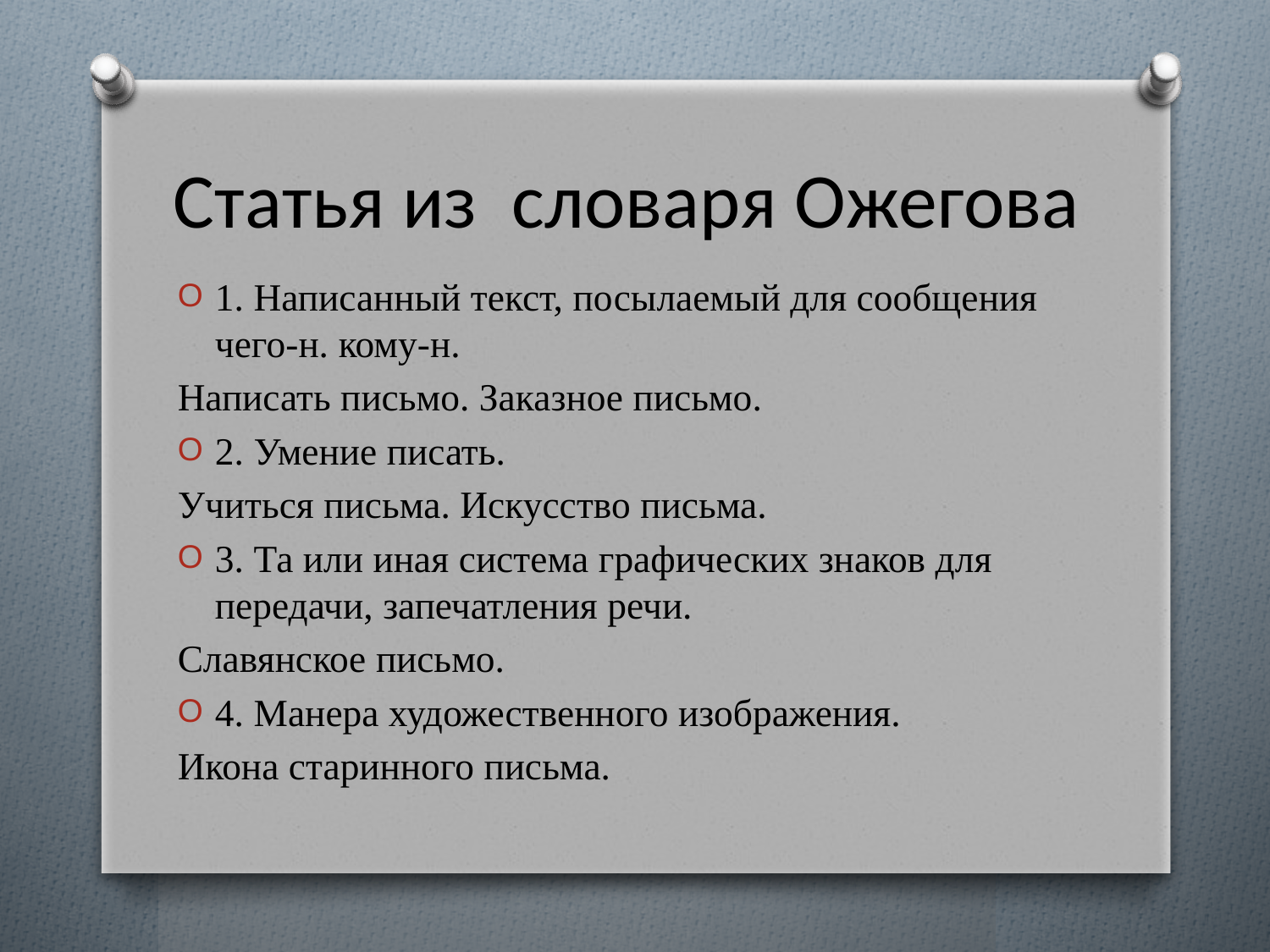

# Статья из  словаря Ожегова
1. Написанный текст, посылаемый для сообщения чего-н. кому-н.
Написать письмо. Заказное письмо.
2. Умение писать.
Учиться письма. Искусство письма.
3. Та или иная система графических знаков для передачи, запечатления речи.
Славянское письмо.
4. Манера художественного изображения.
Икона старинного письма.